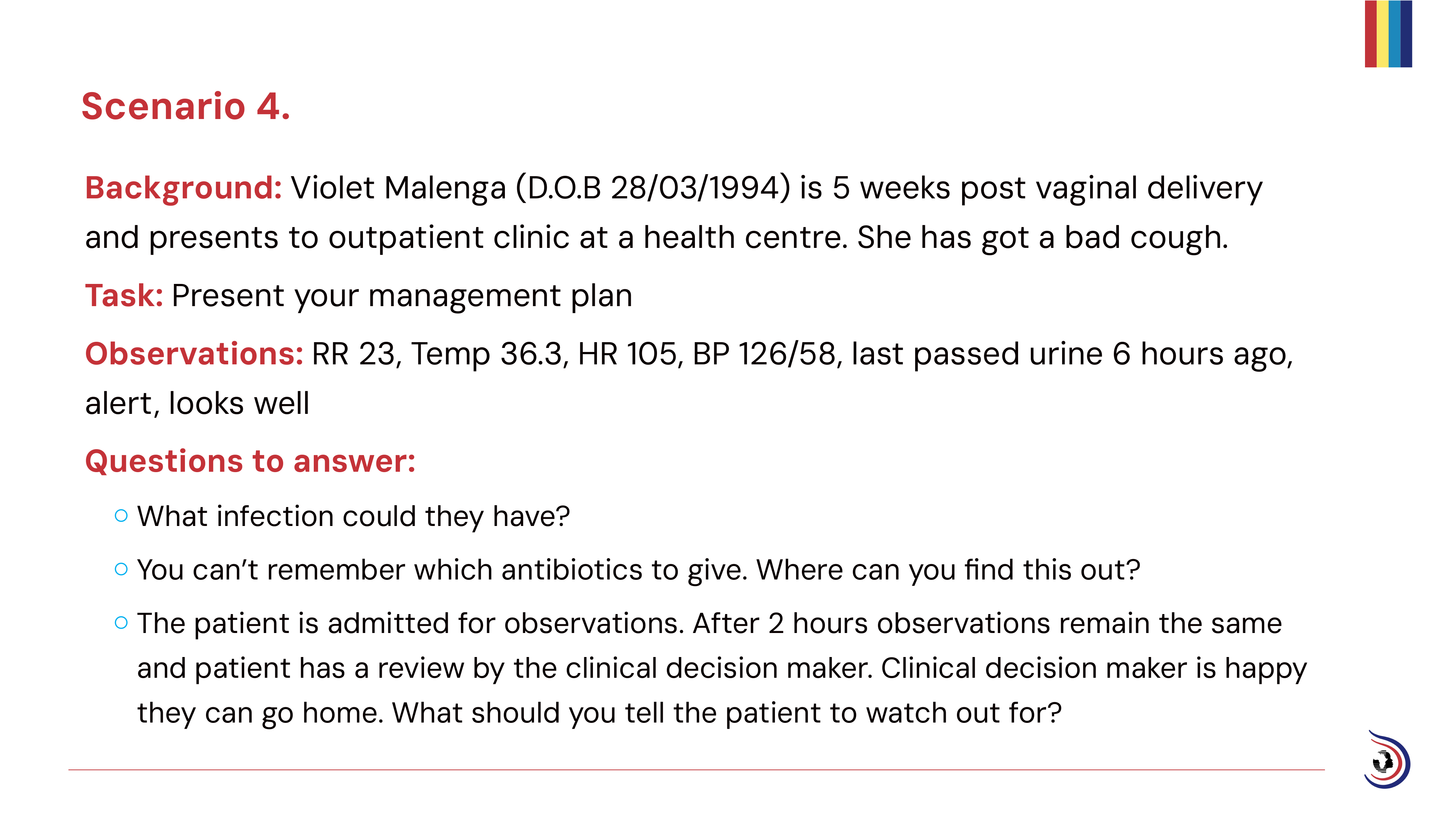

# Scenario 4.
Background: Violet Malenga (D.O.B 28/03/1994) is 5 weeks post vaginal delivery and presents to outpatient clinic at a health centre. She has got a bad cough.
Task: Present your management plan
Observations: RR 23, Temp 36.3, HR 105, BP 126/58, last passed urine 6 hours ago, alert, looks well
Questions to answer:
What infection could they have?
You can’t remember which antibiotics to give. Where can you find this out?
The patient is admitted for observations. After 2 hours observations remain the same and patient has a review by the clinical decision maker. Clinical decision maker is happy they can go home. What should you tell the patient to watch out for?